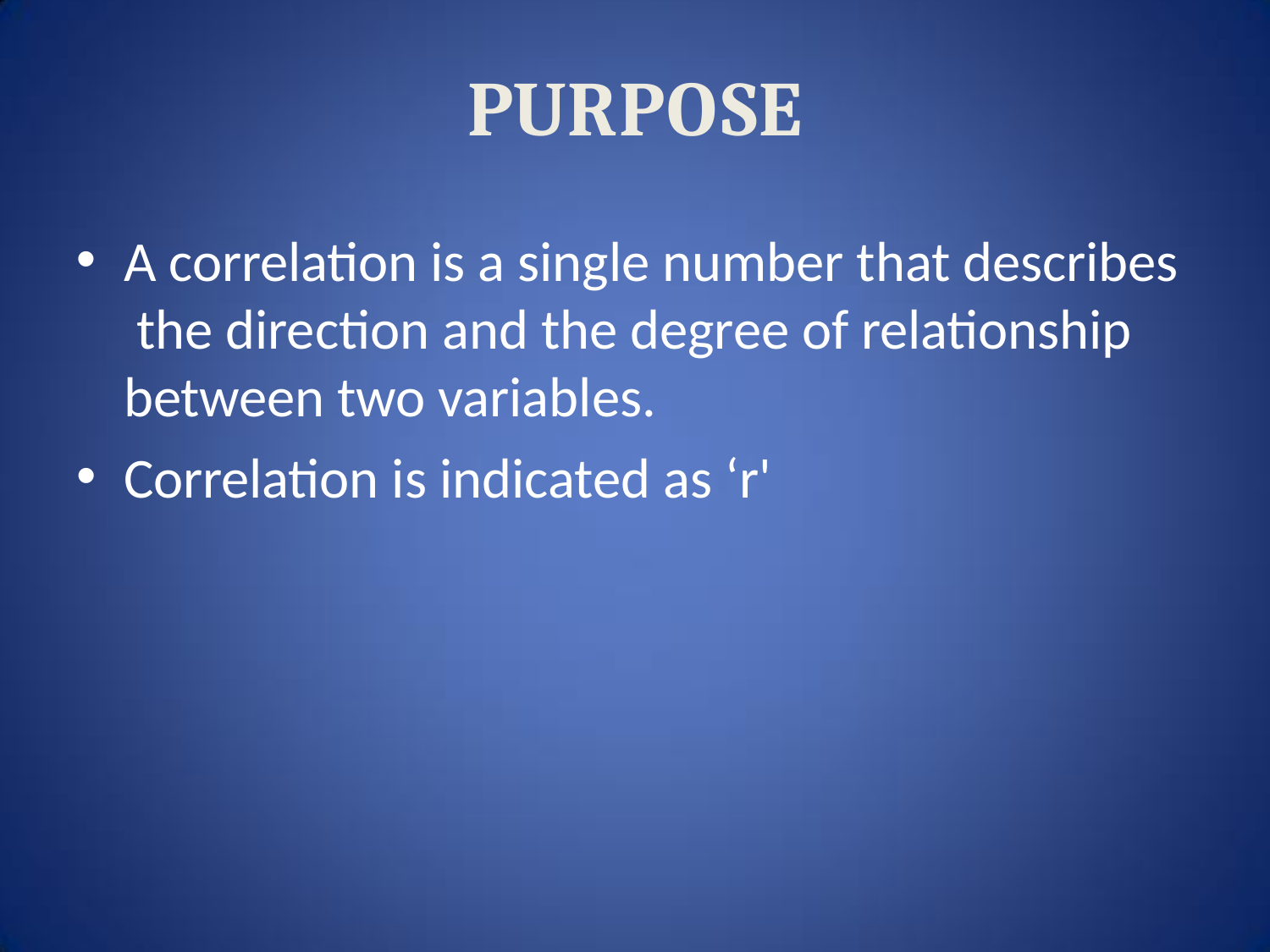

# PURPOSE
A correlation is a single number that describes  the direction and the degree of relationship  between two variables.
Correlation is indicated as ‘r'